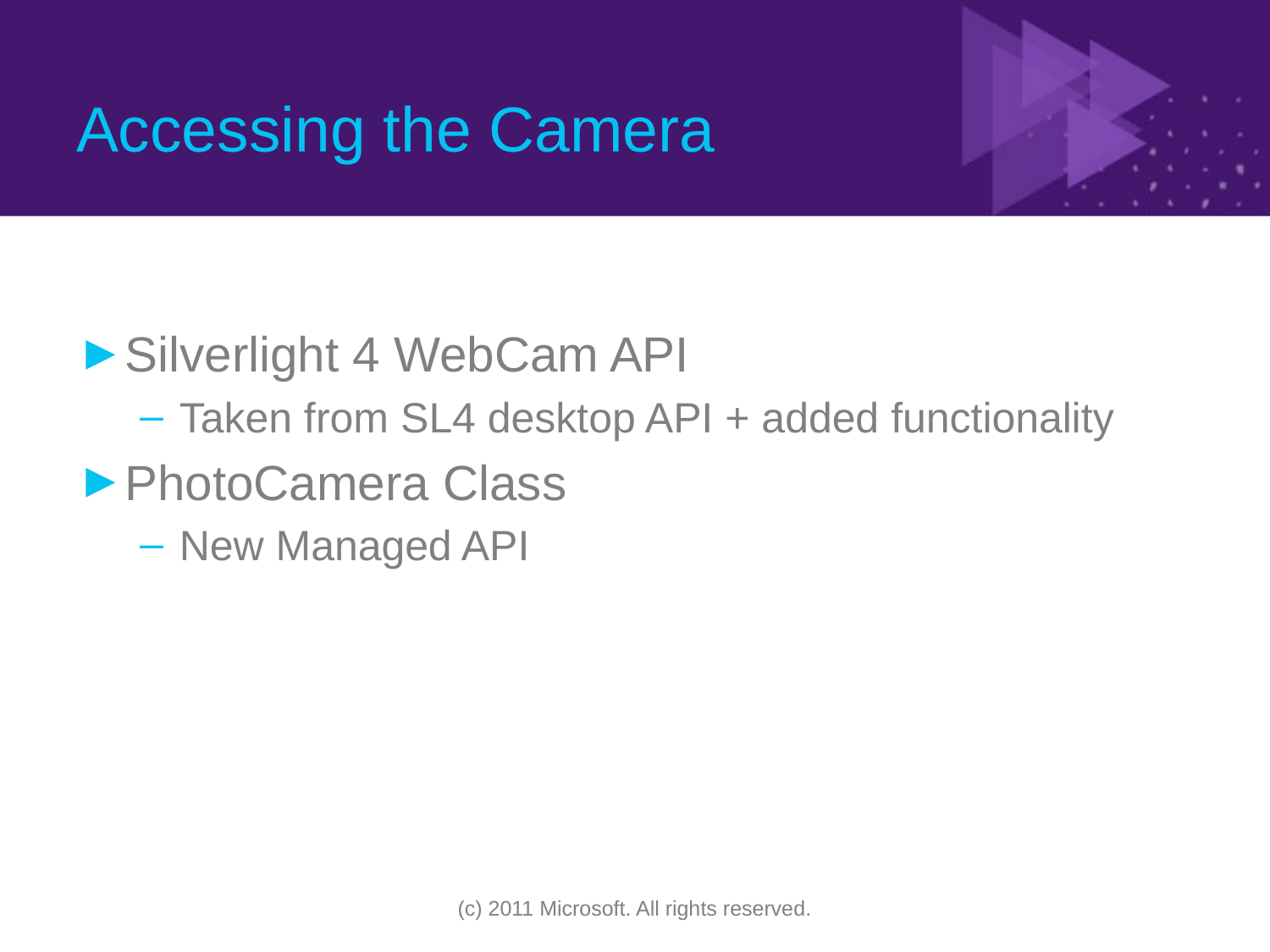

# Accessing the Camera
Silverlight 4 WebCam API
Taken from SL4 desktop API + added functionality
PhotoCamera Class
New Managed API
(c) 2011 Microsoft. All rights reserved.